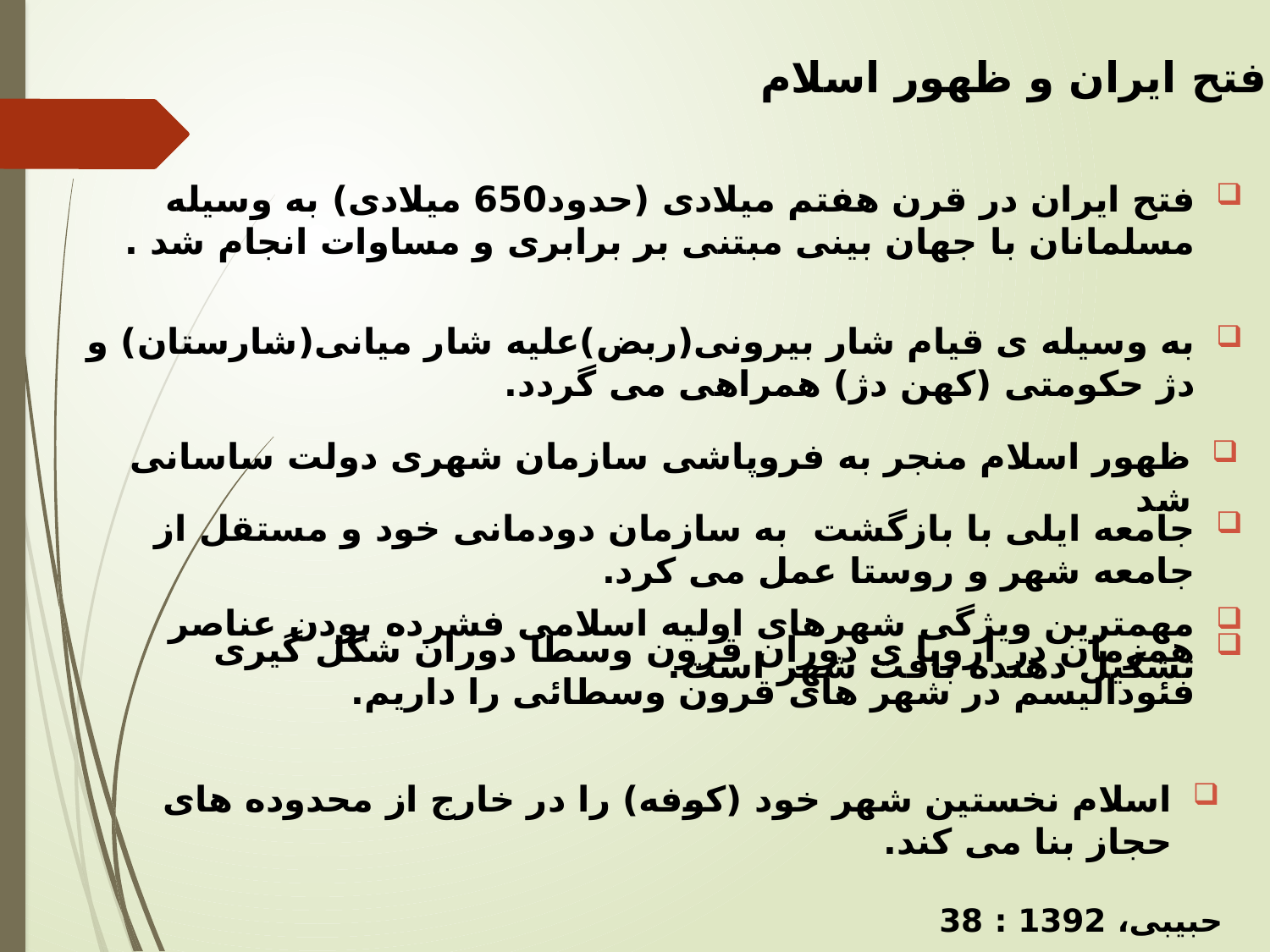

فتح ایران و ظهور اسلام
فتح ایران در قرن هفتم میلادی (حدود650 میلادی) به وسیله مسلمانان با جهان بینی مبتنی بر برابری و مساوات انجام شد .
به وسیله ی قیام شار بیرونی(ربض)علیه شار میانی(شارستان) و دژ حکومتی (کهن دژ) همراهی می گردد.
ظهور اسلام منجر به فروپاشی سازمان شهری دولت ساسانی شد
جامعه ایلی با بازگشت  به سازمان دودمانی خود و مستقل از جامعه شهر و روستا عمل می کرد.
مهمترین ویژگی شهرهای اولیه اسلامی فشرده بودن عناصر تشکیل دهنده بافت شهر است.
همزمان در اروپا ی دوران قرون وسطا دوران شکل گیری فئودالیسم در شهر های قرون وسطائی را داریم.
اسلام نخستین شهر خود (کوفه) را در خارج از محدوده های حجاز بنا می کند.
حبیبی، 1392 : 38